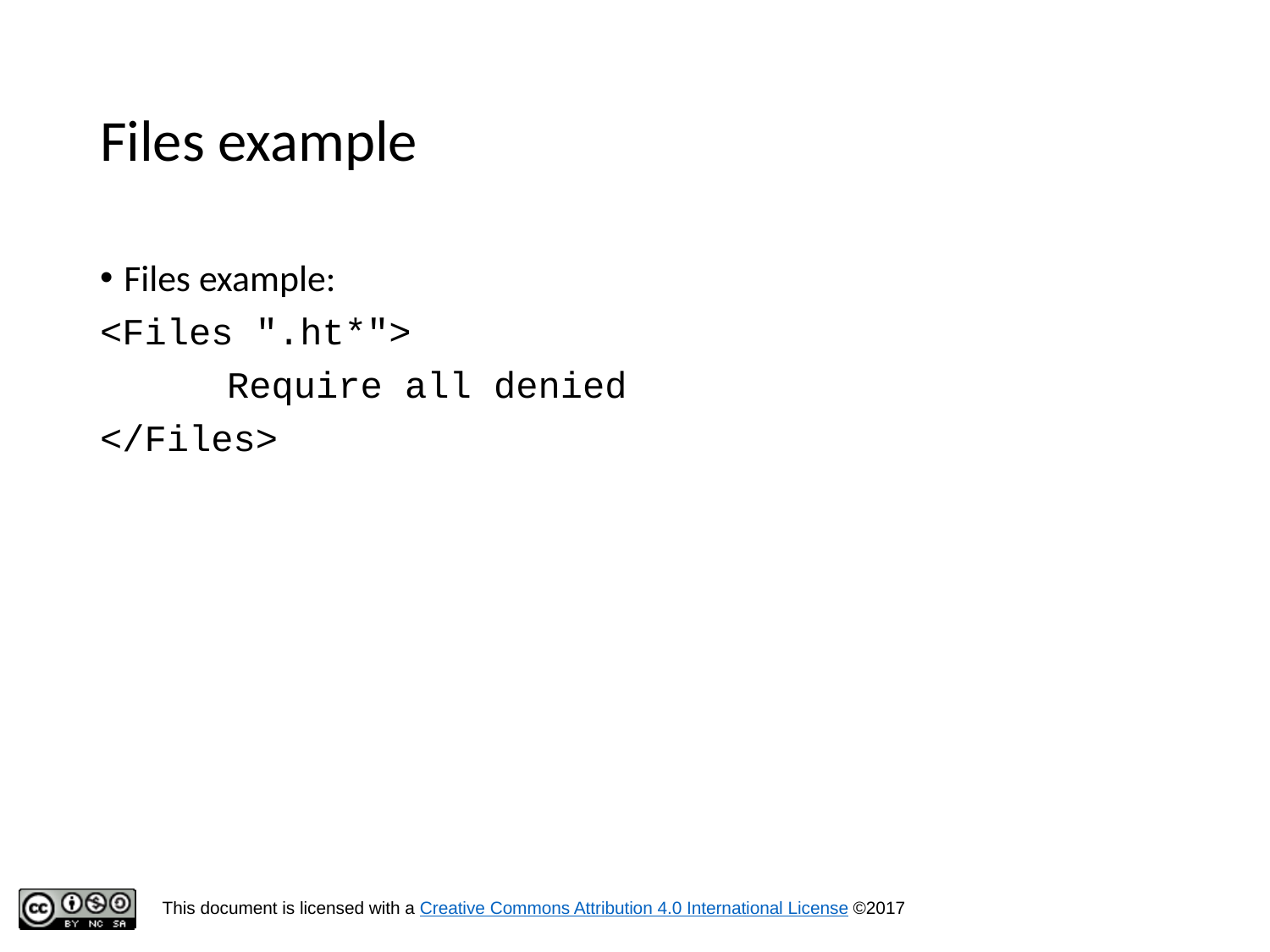

# Files example
Files example:
<Files ".ht*">
	Require all denied
</Files>